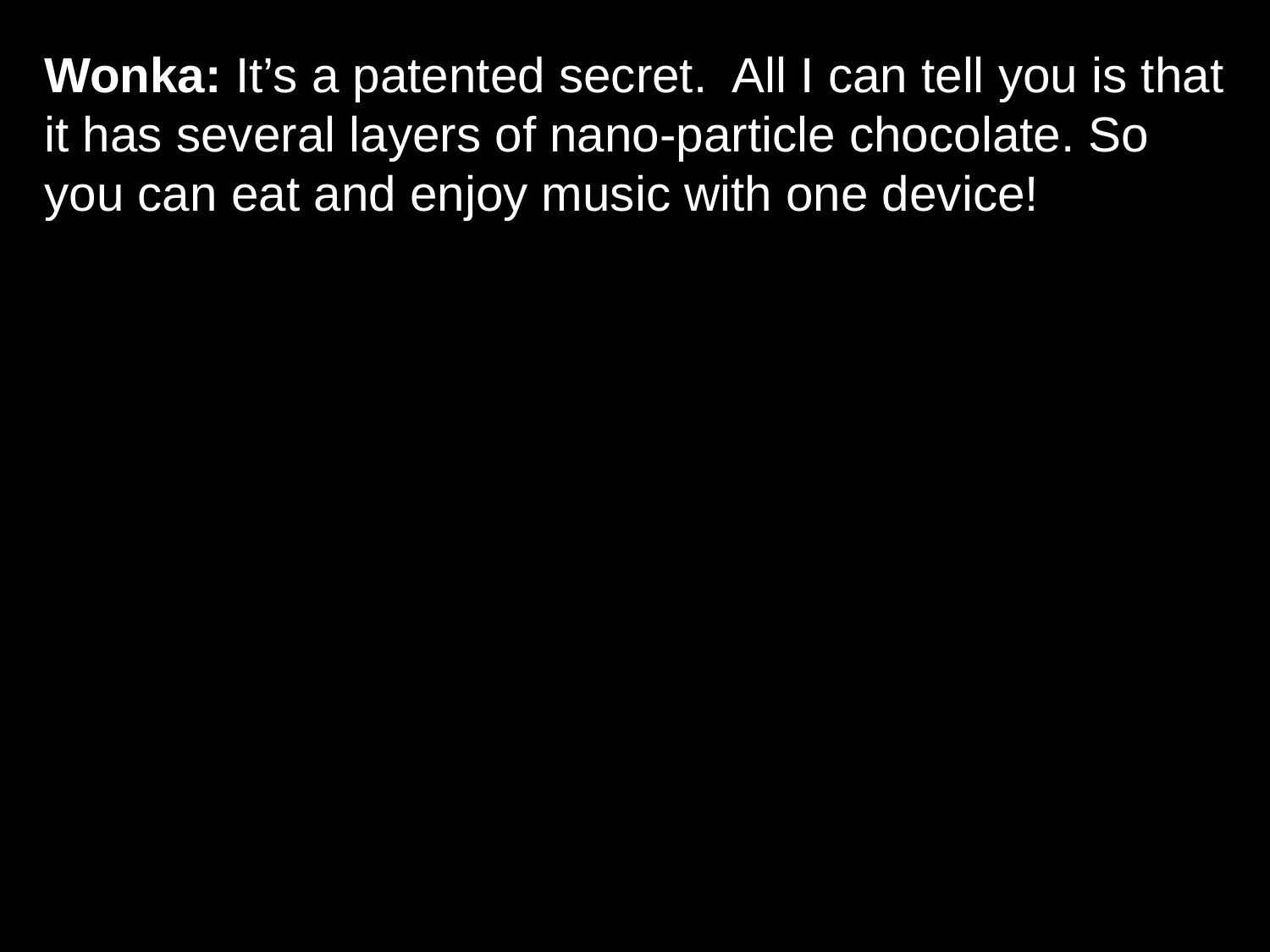

# Wonka: It’s a patented secret.  All I can tell you is that it has several layers of nano-particle chocolate. So you can eat and enjoy music with one device!